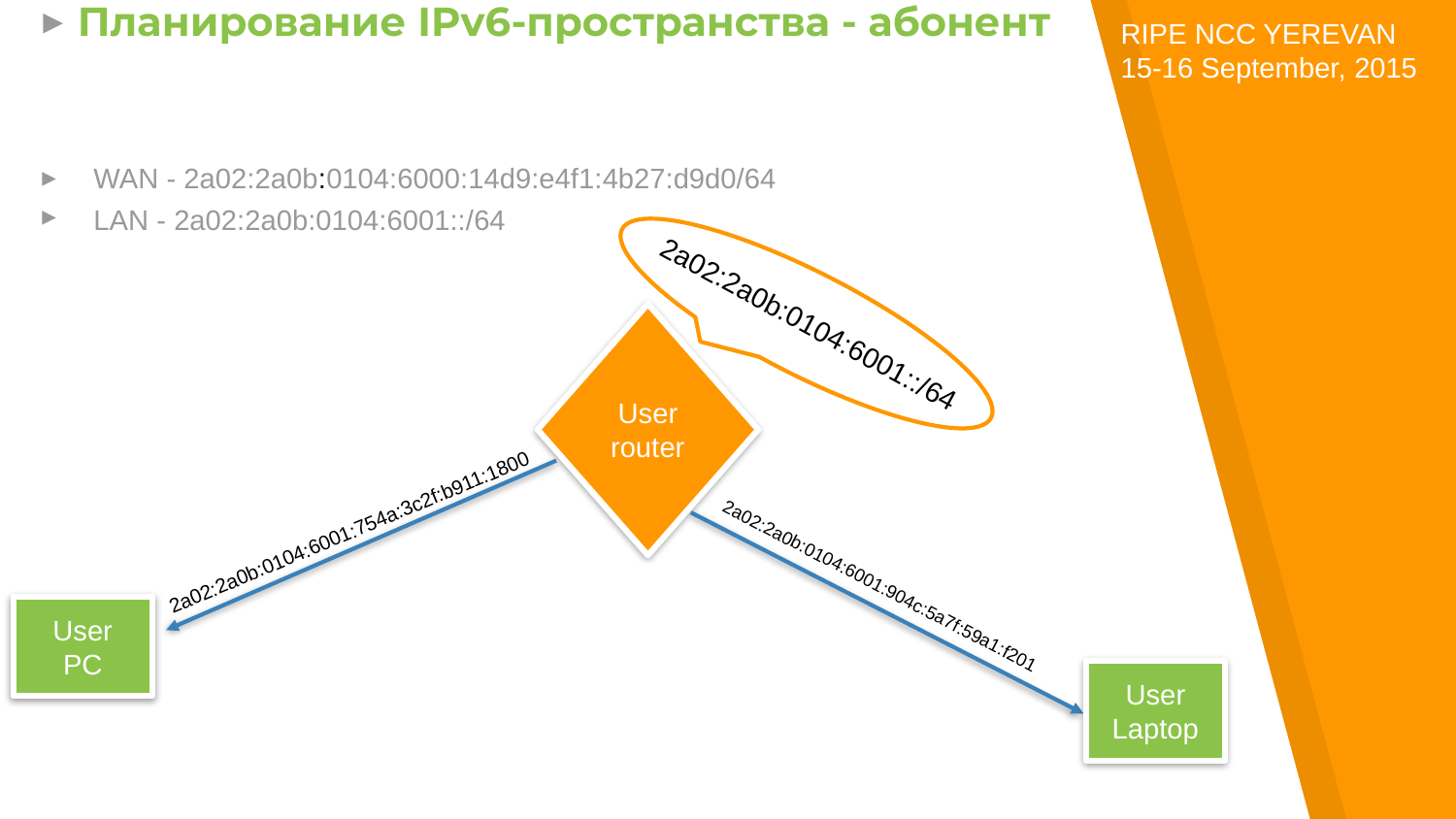

Планирование IPv6-пространства - абонент
RIPE NCC YEREVAN
15-16 September, 2015
WAN - 2a02:2a0b:0104:6000:14d9:e4f1:4b27:d9d0/64
LAN - 2a02:2a0b:0104:6001::/64

2a02:2a0b:0104:6001::/64
User router
User router
2a02:2a0b:0104:6001:754a:3c2f:b911:1800
2a02:2a0b:0104:6001:904c:5a7f:59a1:f201
User
PC
User
Laptop